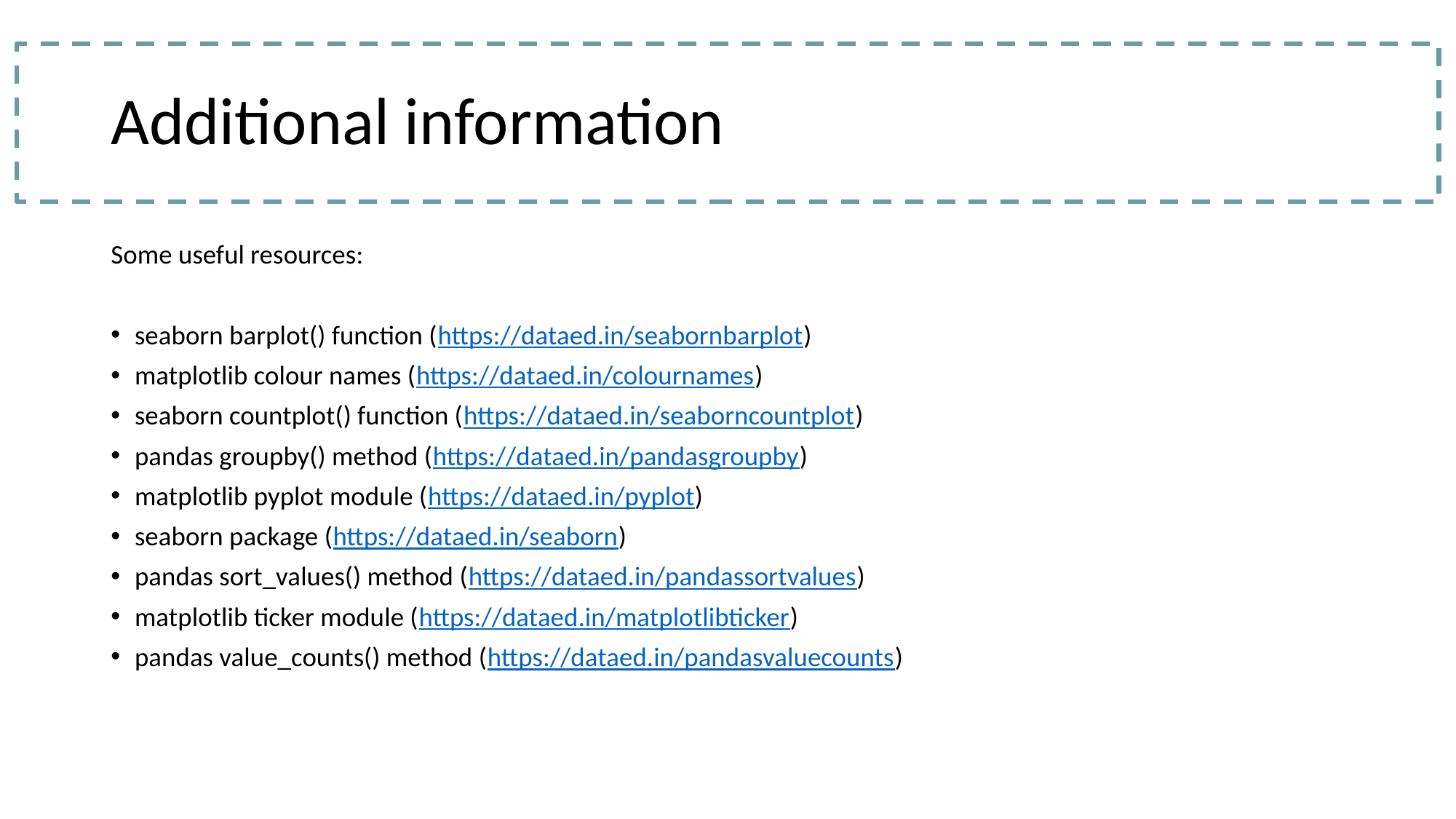

# Additional information

Some useful resources:

seaborn barplot() function (https://dataed.in/seabornbarplot)
matplotlib colour names (https://dataed.in/colournames)
seaborn countplot() function (https://dataed.in/seaborncountplot)
pandas groupby() method (https://dataed.in/pandasgroupby)
matplotlib pyplot module (https://dataed.in/pyplot)
seaborn package (https://dataed.in/seaborn)
pandas sort_values() method (https://dataed.in/pandassortvalues)
matplotlib ticker module (https://dataed.in/matplotlibticker)
pandas value_counts() method (https://dataed.in/pandasvaluecounts)